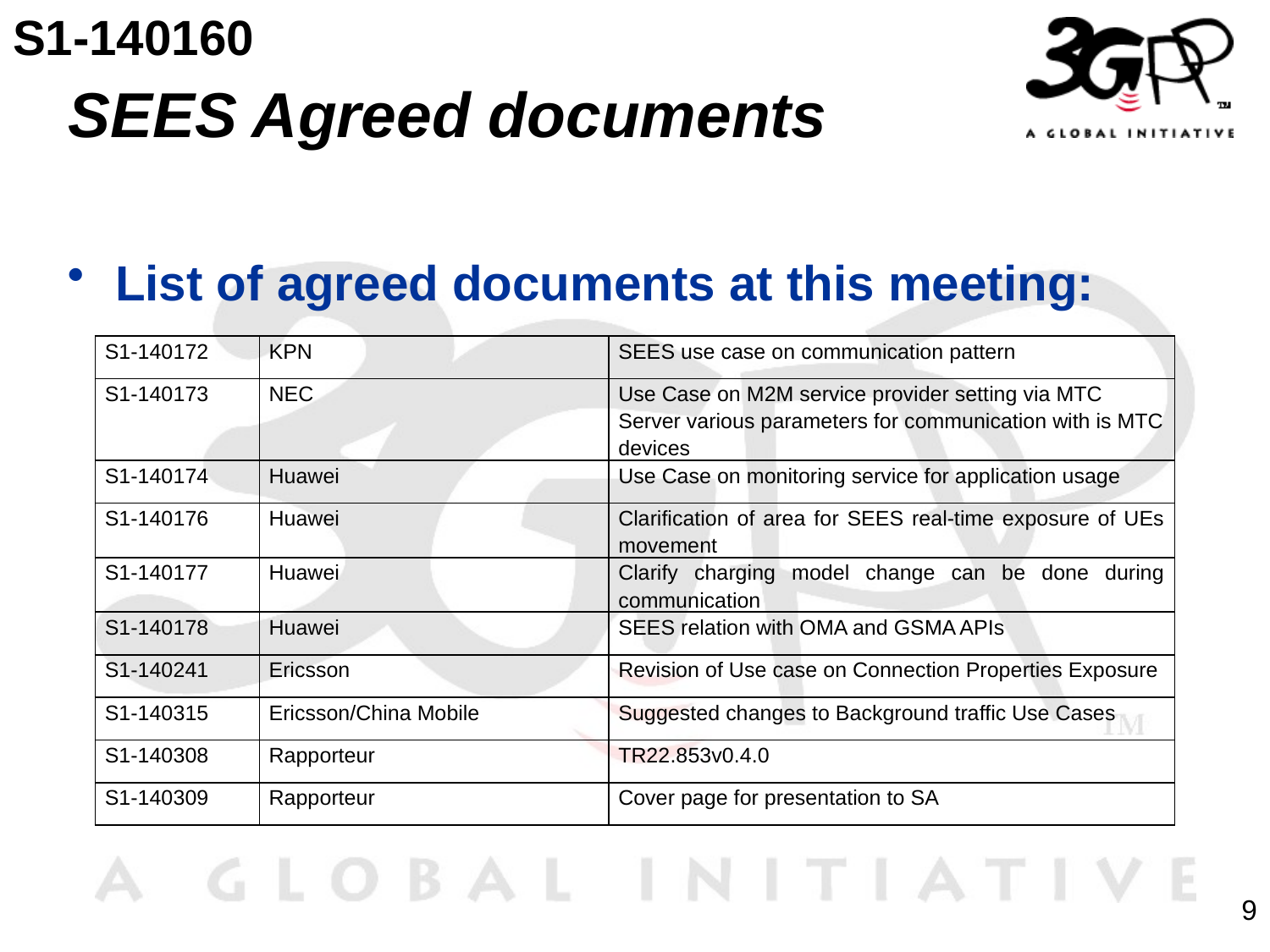

S1-140160
# SEES Agreed documents

List of agreed documents at this meeting:

| S1-140172 | KPN | SEES use case on communication pattern |
| --- | --- | --- |
| S1-140173 | NEC | Use Case on M2M service provider setting via MTC Server various parameters for communication with is MTC devices |
| S1-140174 | Huawei | Use Case on monitoring service for application usage |
| S1-140176 | Huawei | Clarification of area for SEES real-time exposure of UEs movement |
| S1-140177 | Huawei | Clarify charging model change can be done during communication |
| S1-140178 | Huawei | SEES relation with OMA and GSMA APIs |
| S1-140241 | Ericsson | Revision of Use case on Connection Properties Exposure |
| S1-140315 | Ericsson/China Mobile | Suggested changes to Background traffic Use Cases |
| S1-140308 | Rapporteur | TR22.853v0.4.0 |
| S1-140309 | Rapporteur | Cover page for presentation to SA |
9